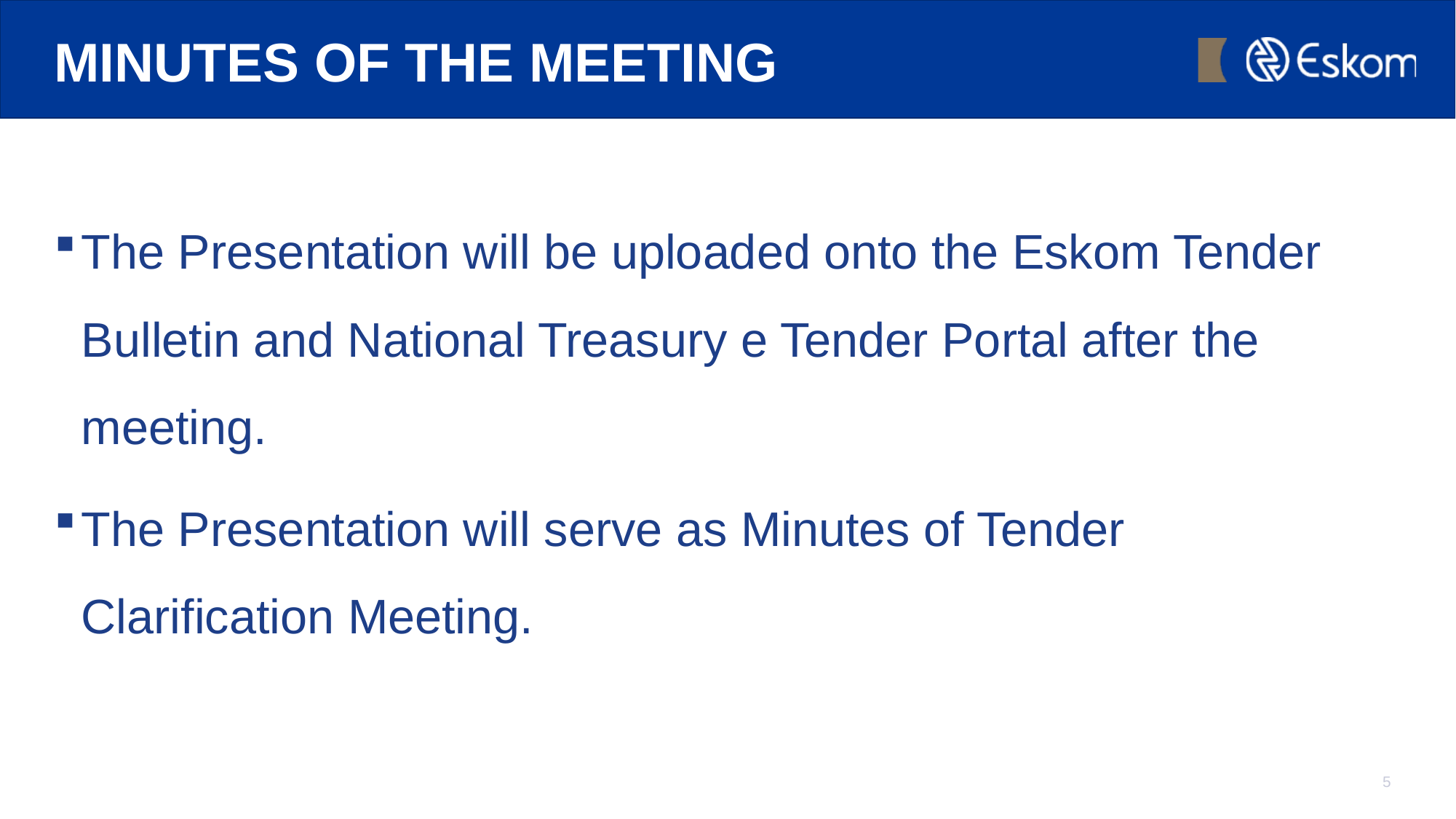

# MINUTES OF THE MEETING

The Presentation will be uploaded onto the Eskom Tender Bulletin and National Treasury e Tender Portal after the meeting.
The Presentation will serve as Minutes of Tender Clarification Meeting.

5